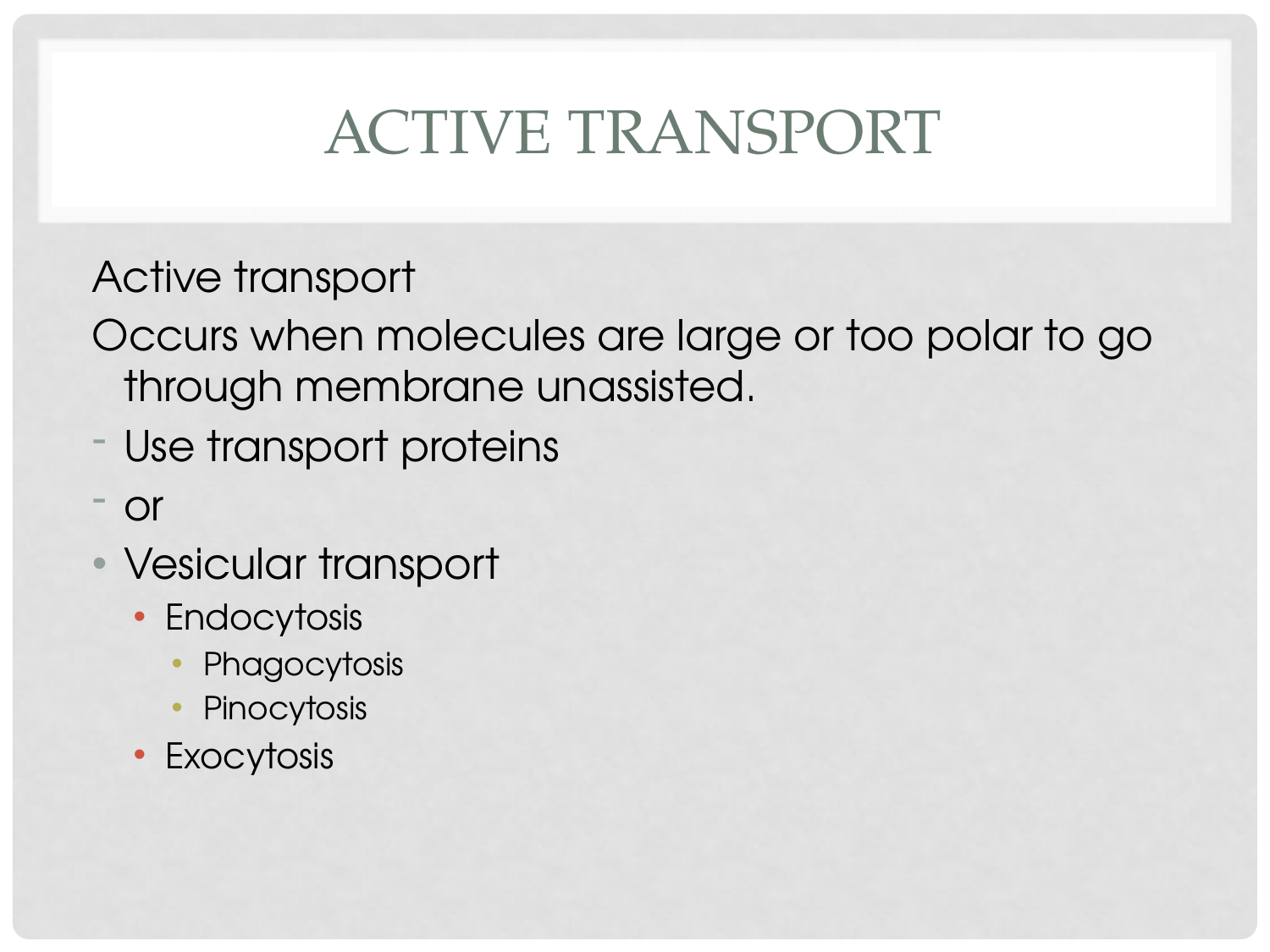

# Active transport
Active transport
Occurs when molecules are large or too polar to go through membrane unassisted.
Use transport proteins
or
Vesicular transport
Endocytosis
Phagocytosis
Pinocytosis
Exocytosis